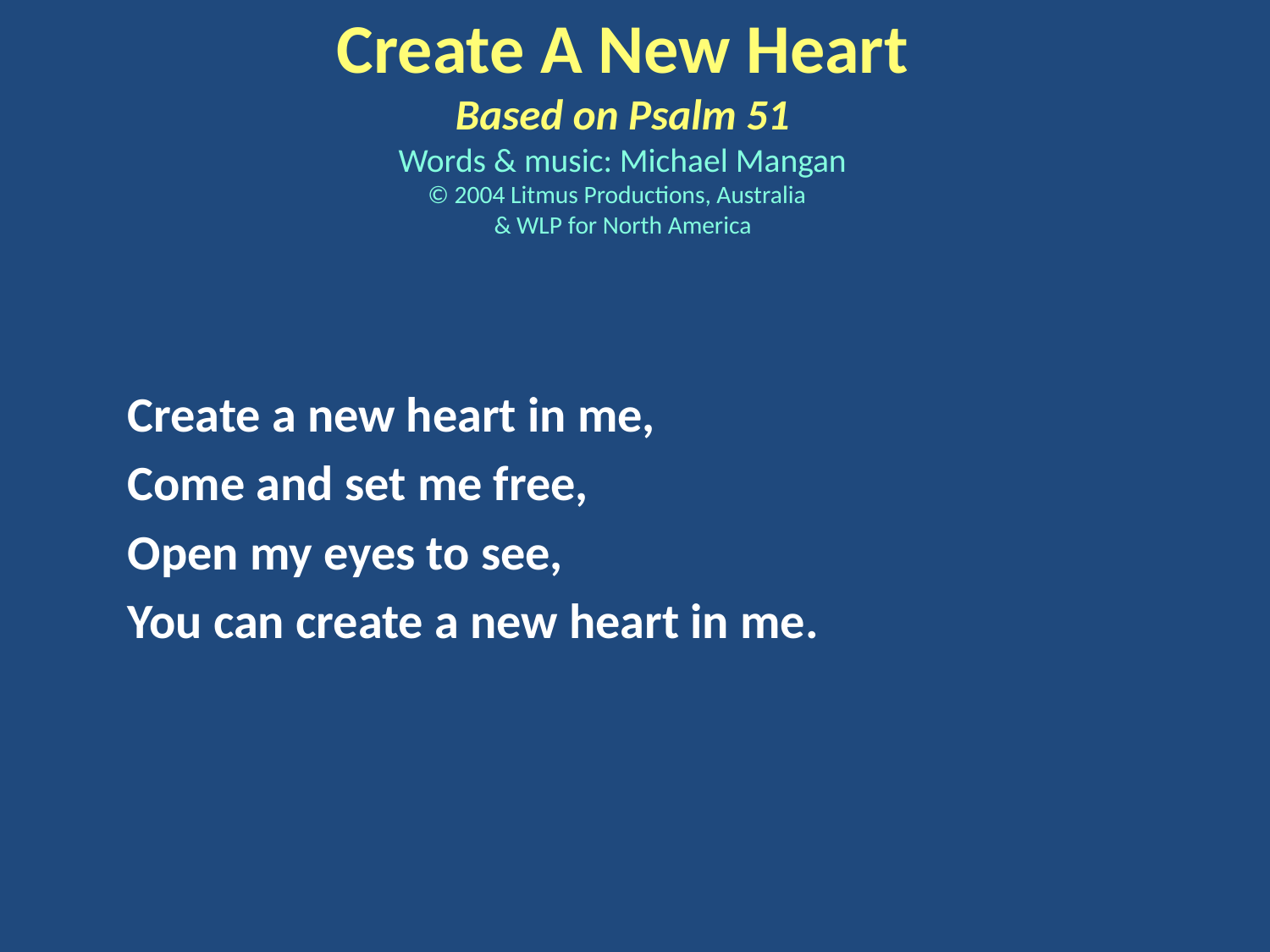

Create A New Heart
Based on Psalm 51
Words & music: Michael Mangan
© 2004 Litmus Productions, Australia
& WLP for North America
Create a new heart in me,
Come and set me free,
Open my eyes to see,
You can create a new heart in me.